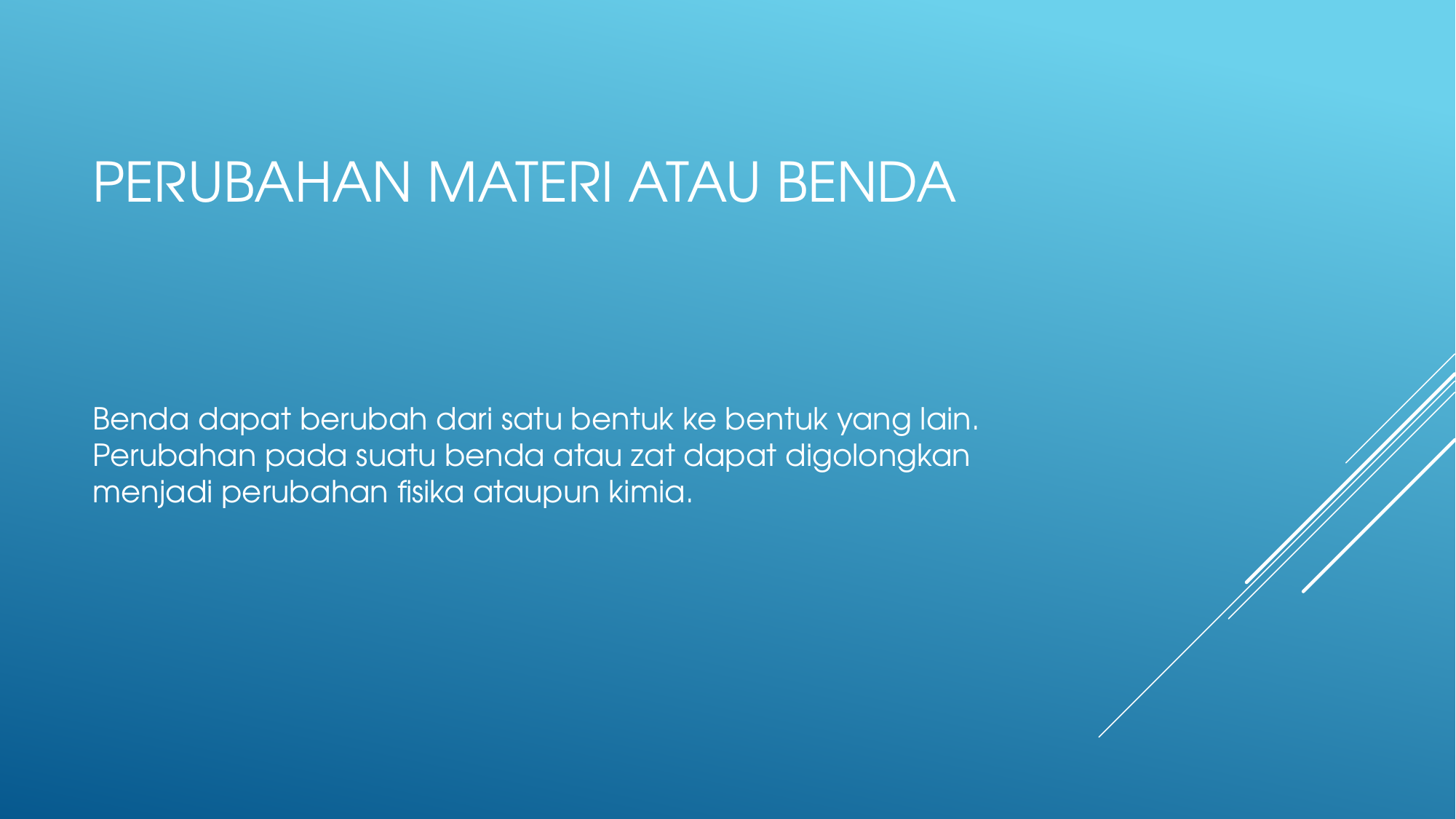

# Perubahan materi atau benda
Benda dapat berubah dari satu bentuk ke bentuk yang lain. Perubahan pada suatu benda atau zat dapat digolongkan menjadi perubahan fisika ataupun kimia.